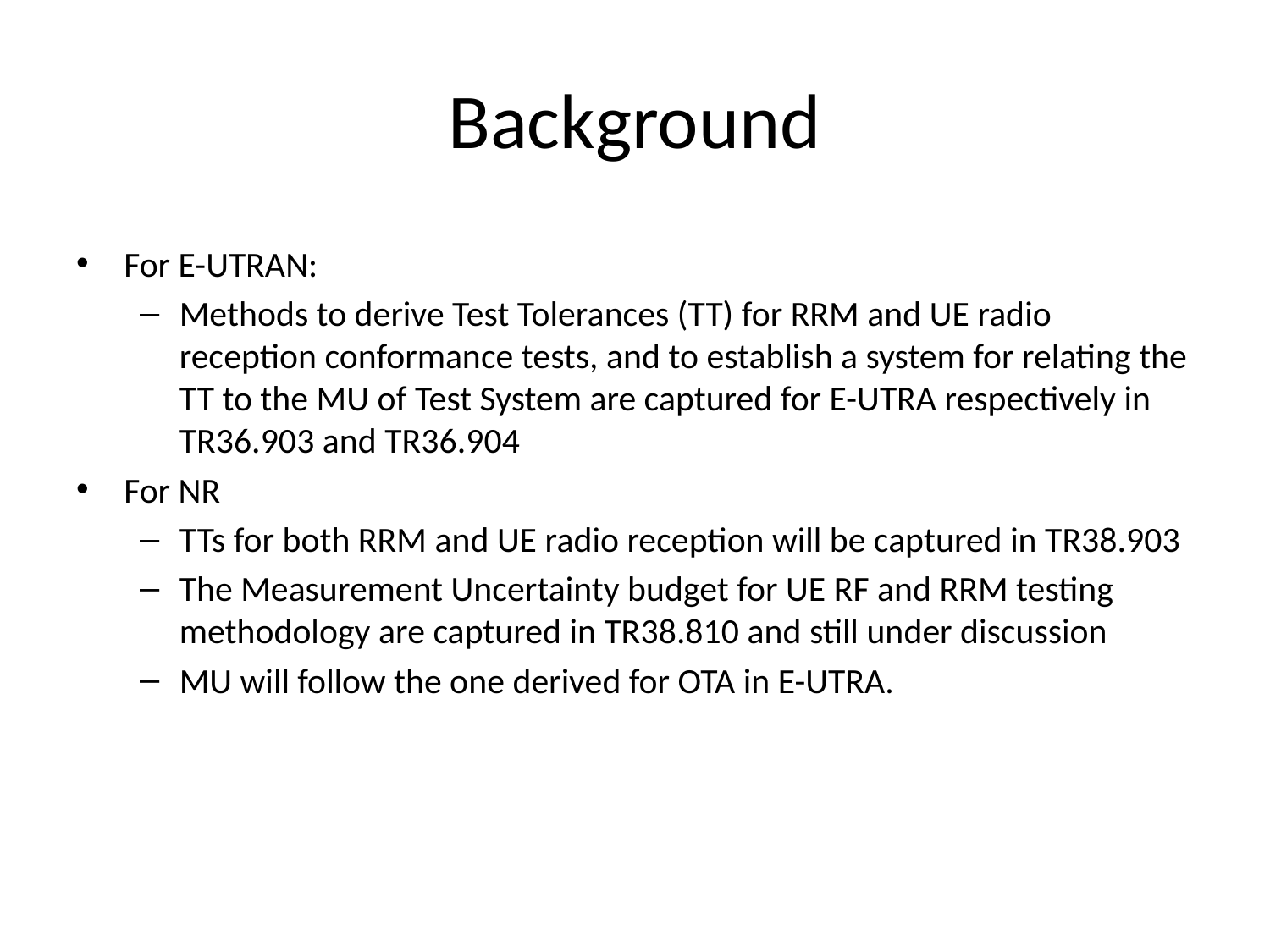

# Background

For E-UTRAN:
Methods to derive Test Tolerances (TT) for RRM and UE radio reception conformance tests, and to establish a system for relating the TT to the MU of Test System are captured for E-UTRA respectively in TR36.903 and TR36.904
For NR
TTs for both RRM and UE radio reception will be captured in TR38.903
The Measurement Uncertainty budget for UE RF and RRM testing methodology are captured in TR38.810 and still under discussion
MU will follow the one derived for OTA in E-UTRA.